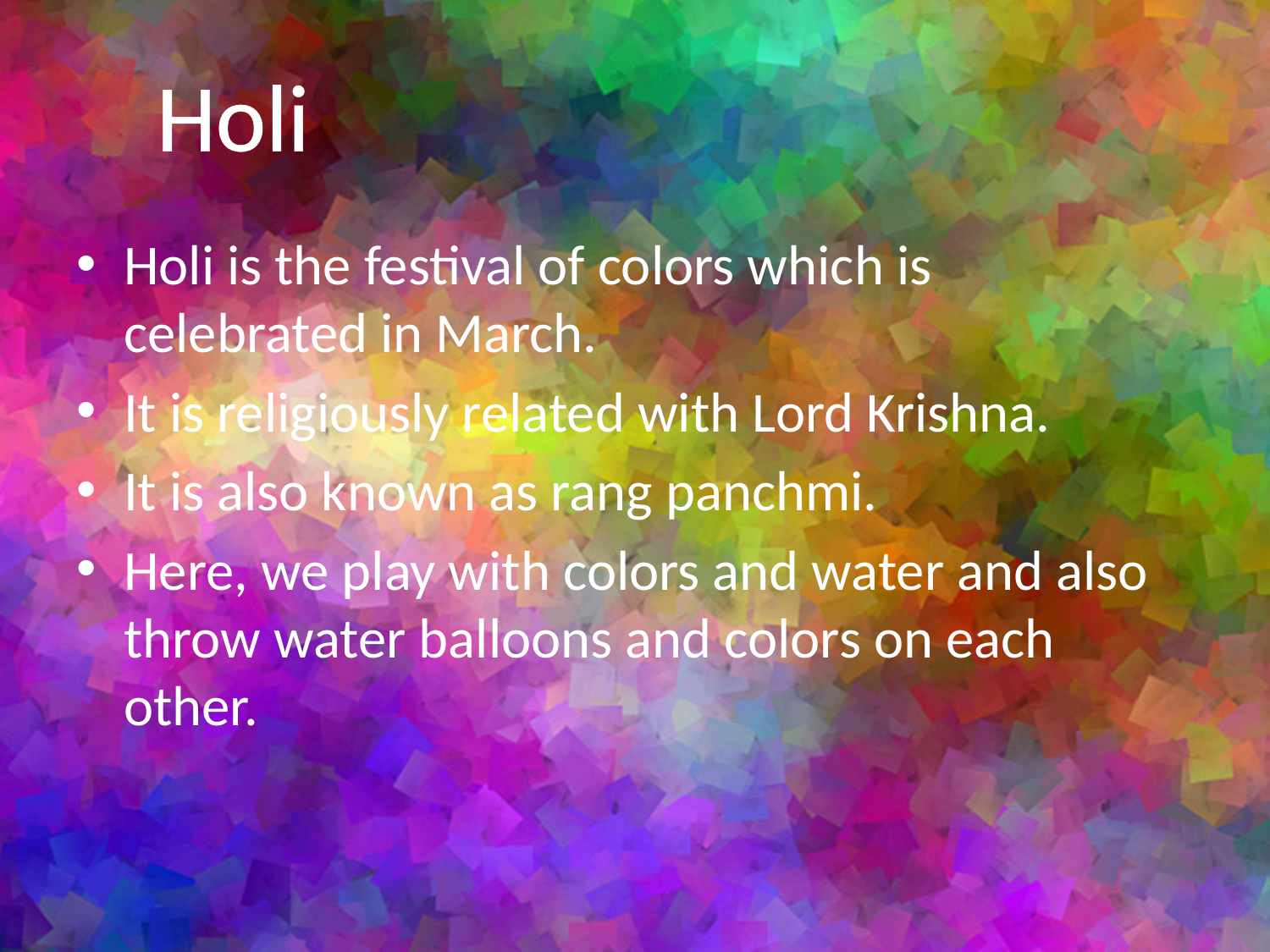

Holi
Holi is the festival of colors which is celebrated in March.
It is religiously related with Lord Krishna.
It is also known as rang panchmi.
Here, we play with colors and water and also throw water balloons and colors on each other.